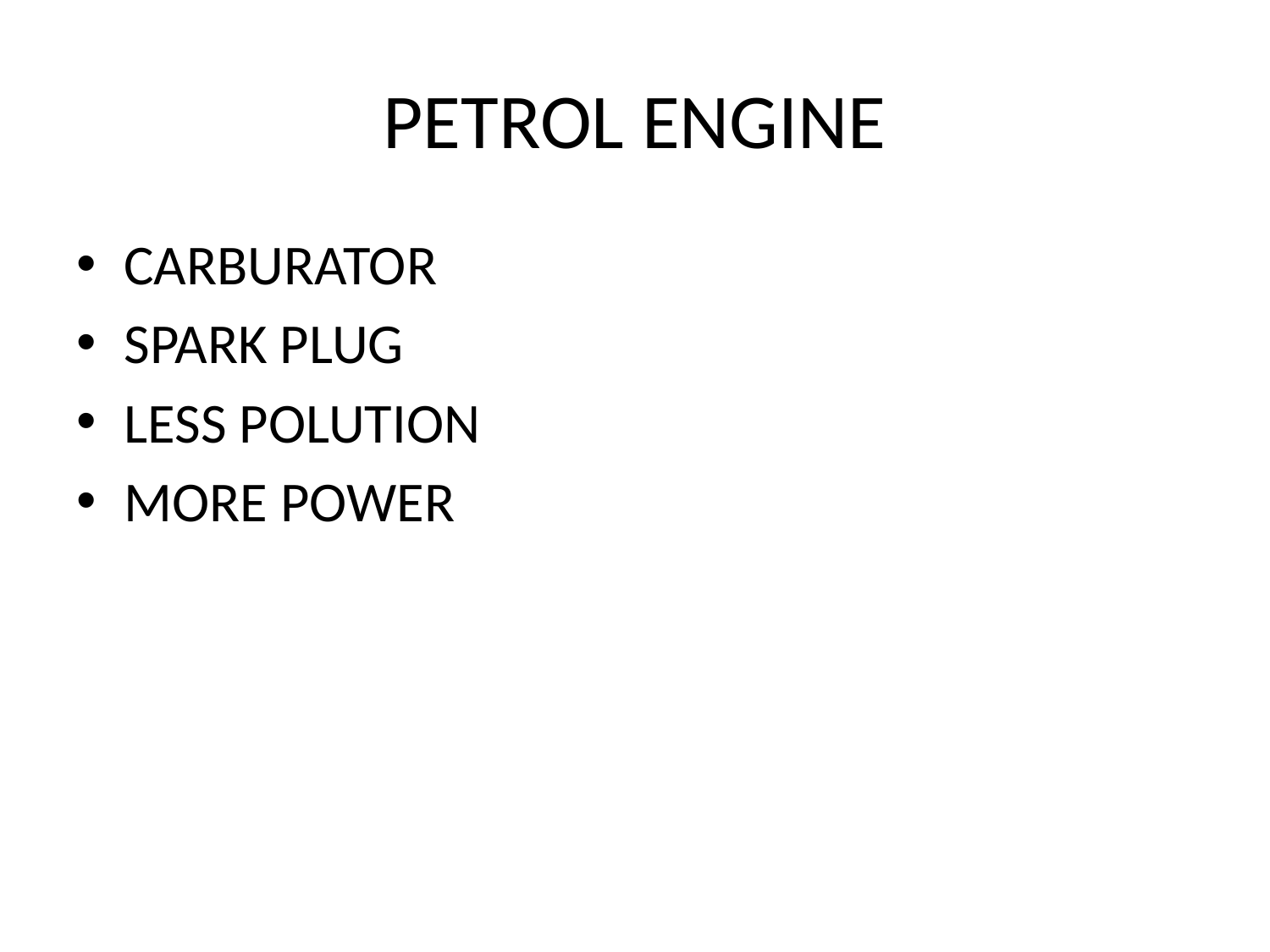

# PETROL ENGINE
CARBURATOR
SPARK PLUG
LESS POLUTION
MORE POWER